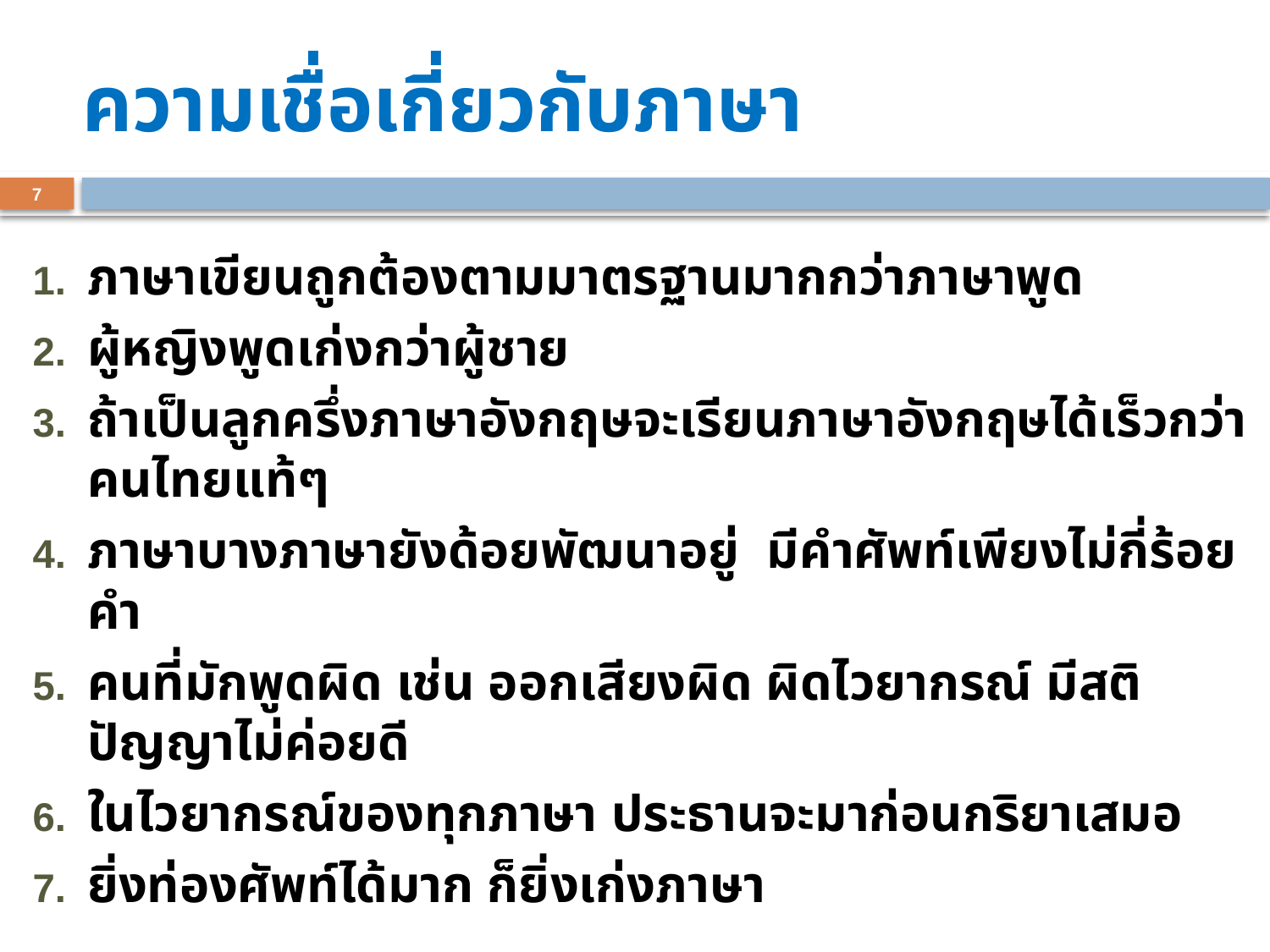

# ความเชื่อเกี่ยวกับภาษา
7
ภาษาเขียนถูกต้องตามมาตรฐานมากกว่าภาษาพูด
ผู้หญิงพูดเก่งกว่าผู้ชาย
ถ้าเป็นลูกครึ่งภาษาอังกฤษจะเรียนภาษาอังกฤษได้เร็วกว่าคนไทยแท้ๆ
ภาษาบางภาษายังด้อยพัฒนาอยู่  มีคำศัพท์เพียงไม่กี่ร้อยคำ
คนที่มักพูดผิด เช่น ออกเสียงผิด ผิดไวยากรณ์ มีสติปัญญาไม่ค่อยดี
ในไวยากรณ์ของทุกภาษา ประธานจะมาก่อนกริยาเสมอ
ยิ่งท่องศัพท์ได้มาก ก็ยิ่งเก่งภาษา